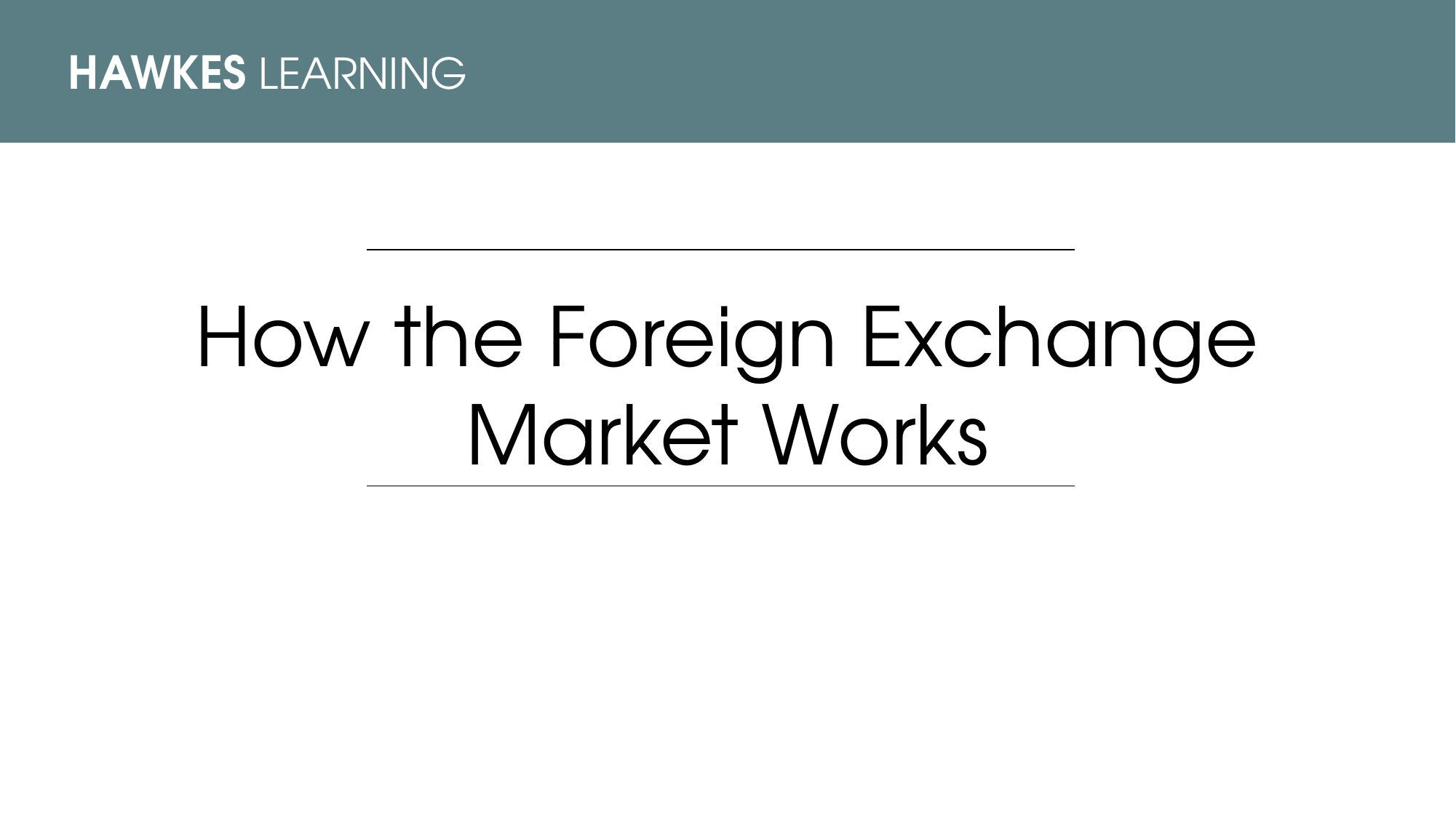

HAWKES LEARNING
How the Foreign Exchange Market Works